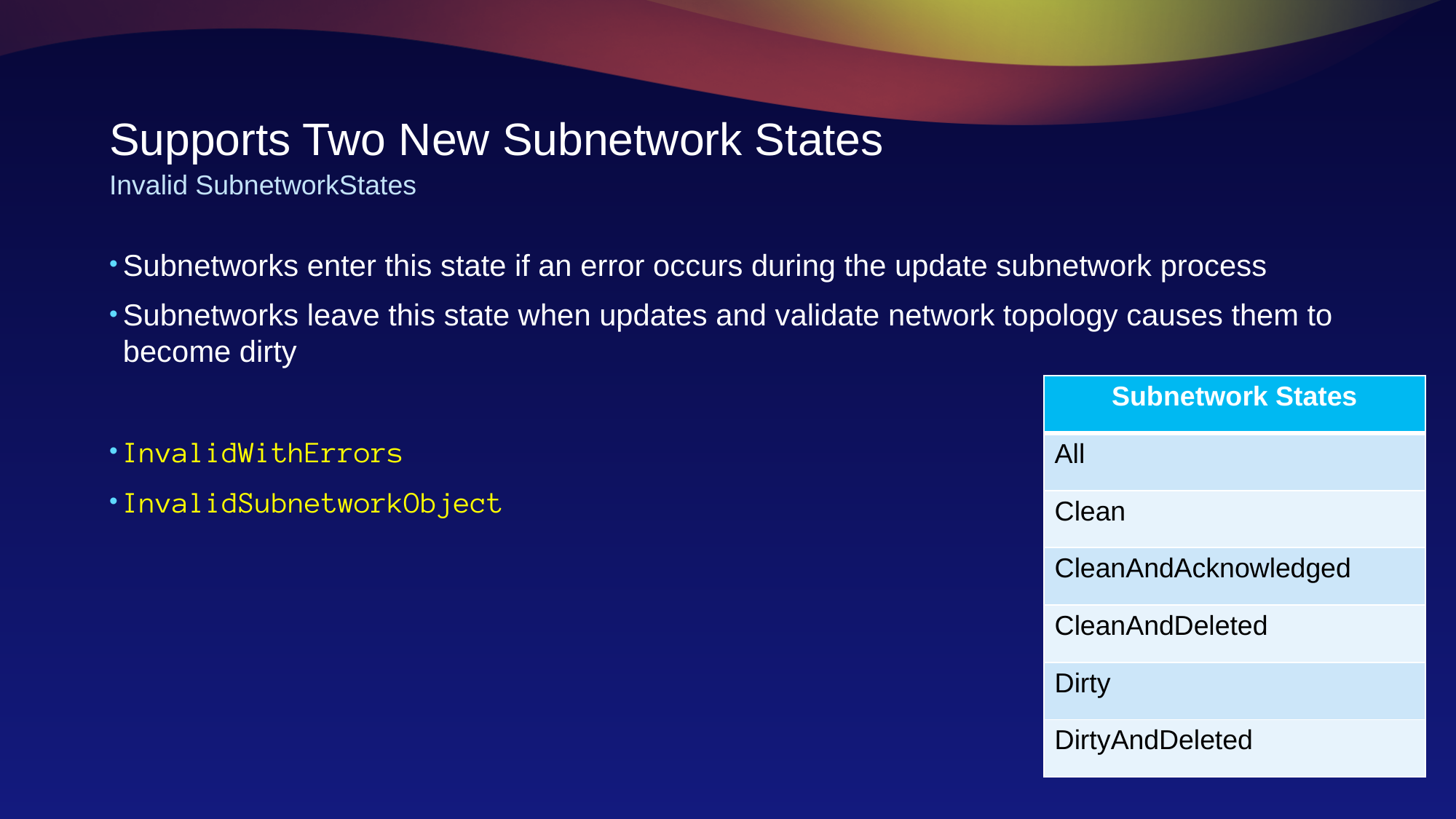

# Supports Two New Subnetwork States
Invalid SubnetworkStates
Subnetworks enter this state if an error occurs during the update subnetwork process
Subnetworks leave this state when updates and validate network topology causes them to become dirty

InvalidWithErrors
InvalidSubnetworkObject
| Subnetwork States |
| --- |
| All |
| Clean |
| CleanAndAcknowledged |
| CleanAndDeleted |
| Dirty |
| DirtyAndDeleted |